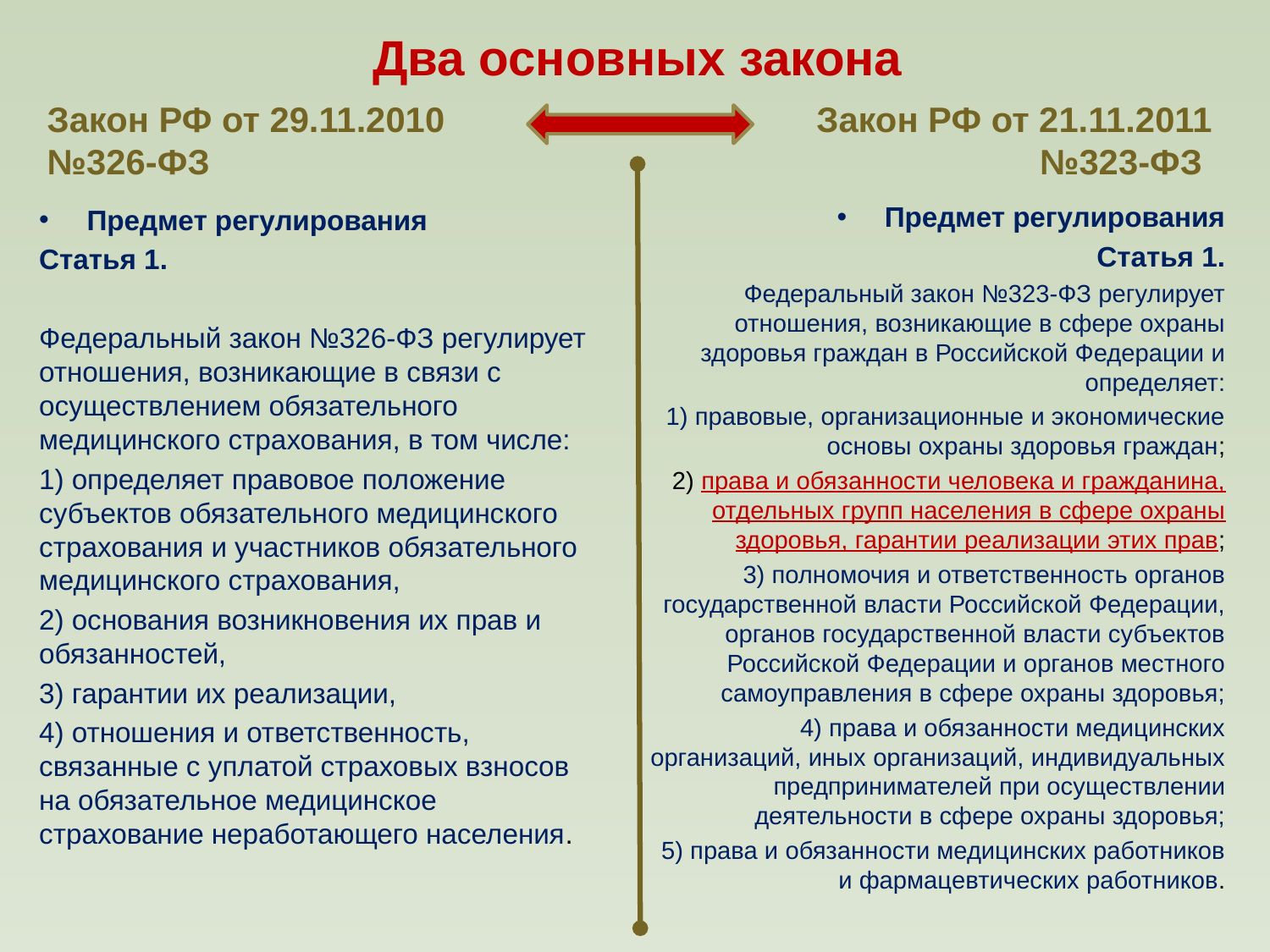

# Два основных закона
Закон РФ от 21.11.2011 №323-ФЗ
Закон РФ от 29.11.2010  №326-ФЗ

Предмет регулирования
Статья 1.
Федеральный закон №323-ФЗ регулирует отношения, возникающие в сфере охраны здоровья граждан в Российской Федерации и определяет:
1) правовые, организационные и экономические основы охраны здоровья граждан;
2) права и обязанности человека и гражданина, отдельных групп населения в сфере охраны здоровья, гарантии реализации этих прав;
3) полномочия и ответственность органов государственной власти Российской Федерации, органов государственной власти субъектов Российской Федерации и органов местного самоуправления в сфере охраны здоровья;
4) права и обязанности медицинских организаций, иных организаций, индивидуальных предпринимателей при осуществлении деятельности в сфере охраны здоровья;
5) права и обязанности медицинских работников и фармацевтических работников.

Предмет регулирования
Статья 1.

Федеральный закон №326-ФЗ регулирует отношения, возникающие в связи с осуществлением обязательного медицинского страхования, в том числе:
1) определяет правовое положение субъектов обязательного медицинского страхования и участников обязательного медицинского страхования,
2) основания возникновения их прав и обязанностей,
3) гарантии их реализации,
4) отношения и ответственность, связанные с уплатой страховых взносов на обязательное медицинское страхование неработающего населения.